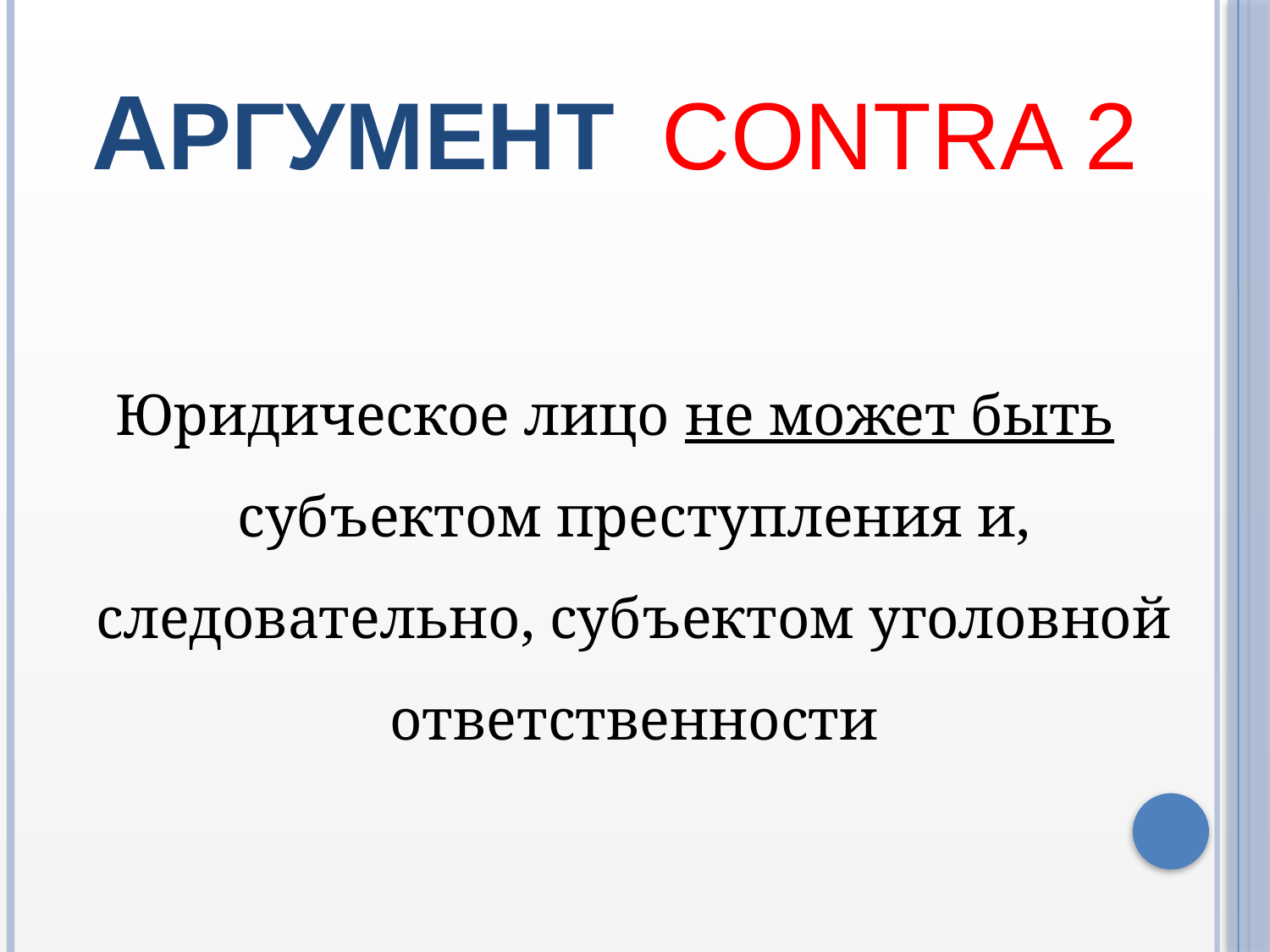

# Аргумент  contra 2

Юридическое лицо не может быть субъектом преступления и, следовательно, субъектом уголовной ответственности